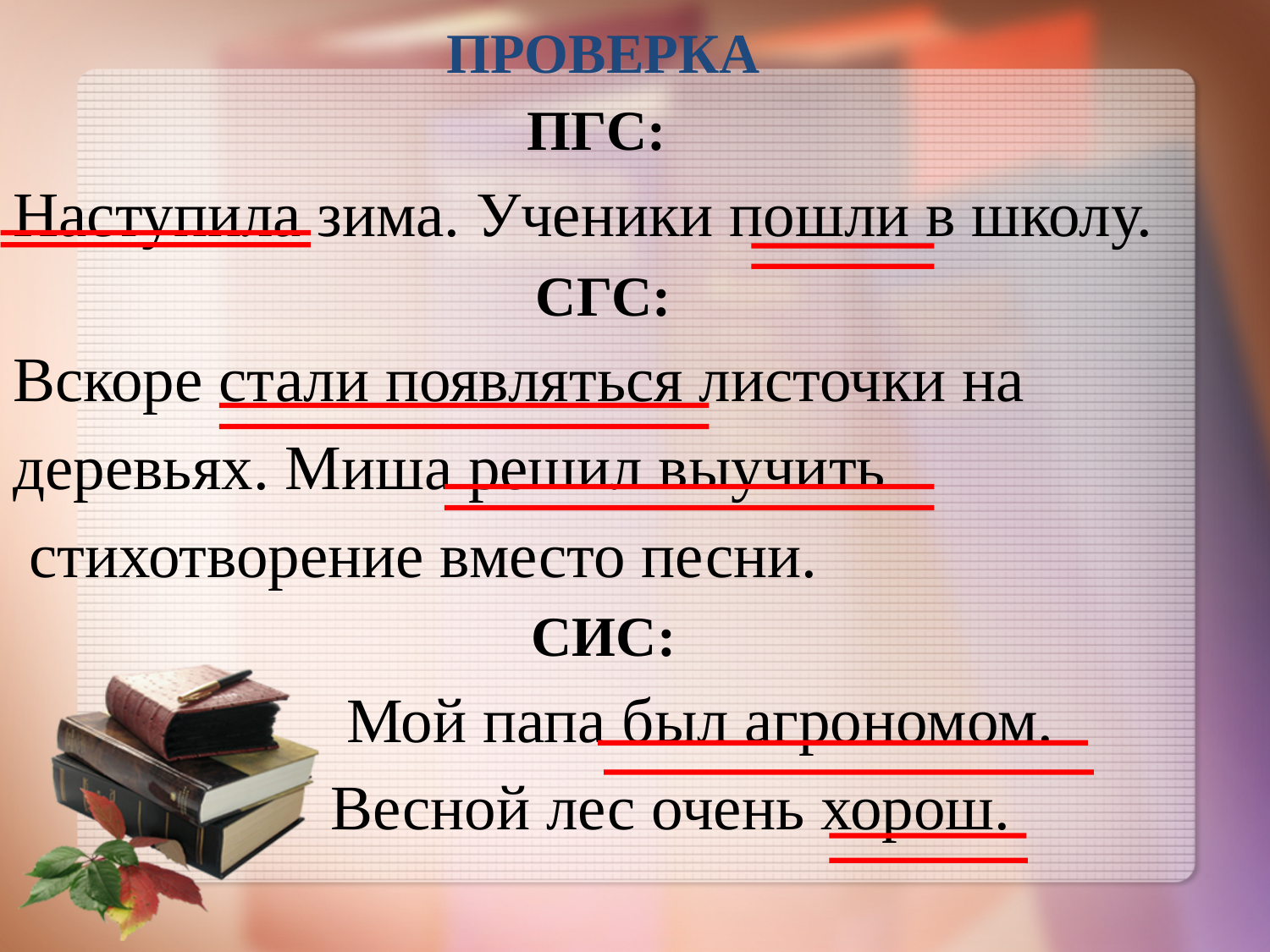

ПРОВЕРКА
ПГС:
Наступила зима. Ученики пошли в школу.
СГС:
Вскоре стали появляться листочки на деревьях. Миша решил выучить
 стихотворение вместо песни.
СИС:
                     Мой папа был агрономом.
                    Весной лес очень хорош.